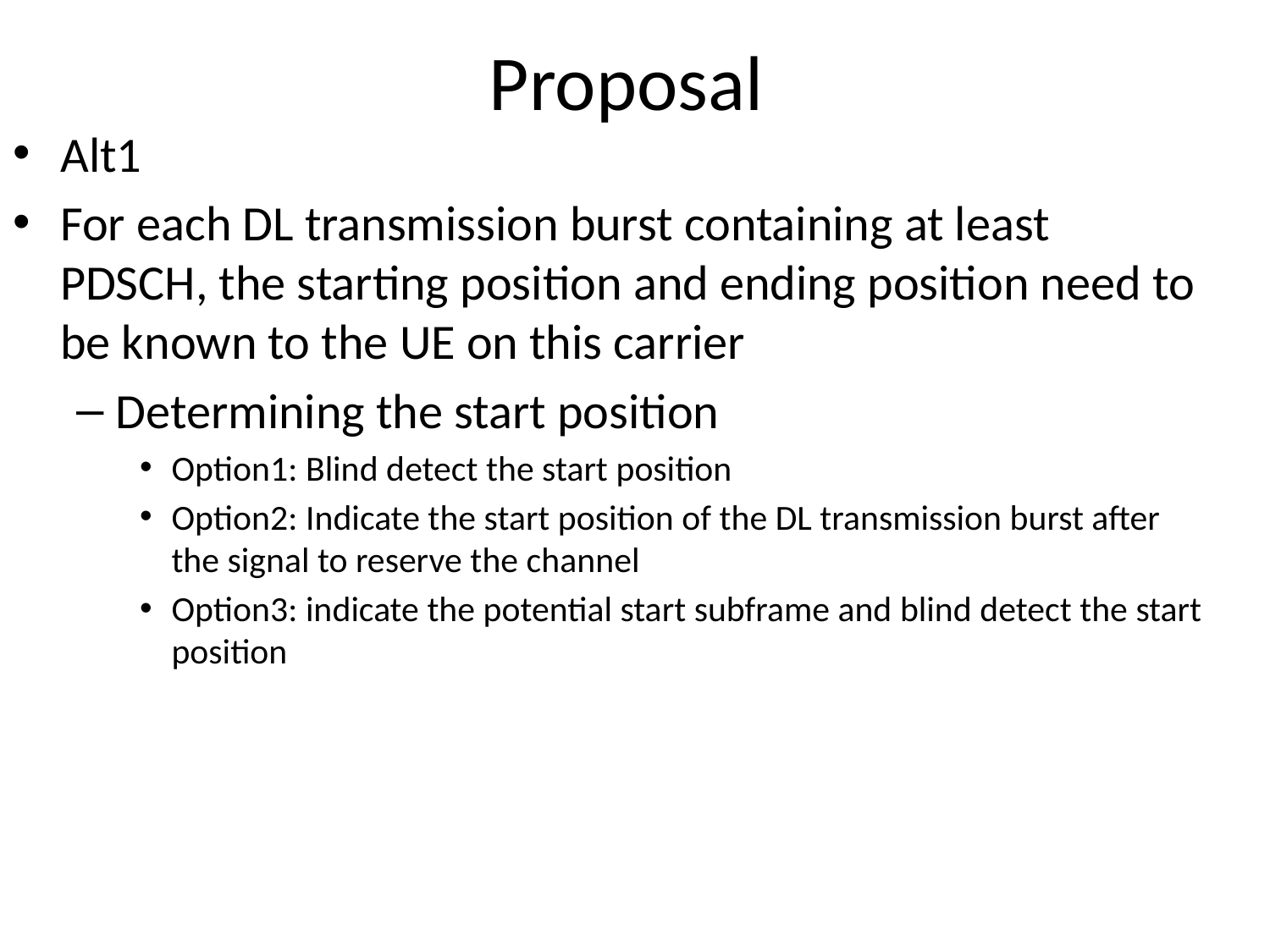

# Proposal
Alt1
For each DL transmission burst containing at least PDSCH, the starting position and ending position need to be known to the UE on this carrier
Determining the start position
Option1: Blind detect the start position
Option2: Indicate the start position of the DL transmission burst after the signal to reserve the channel
Option3: indicate the potential start subframe and blind detect the start position